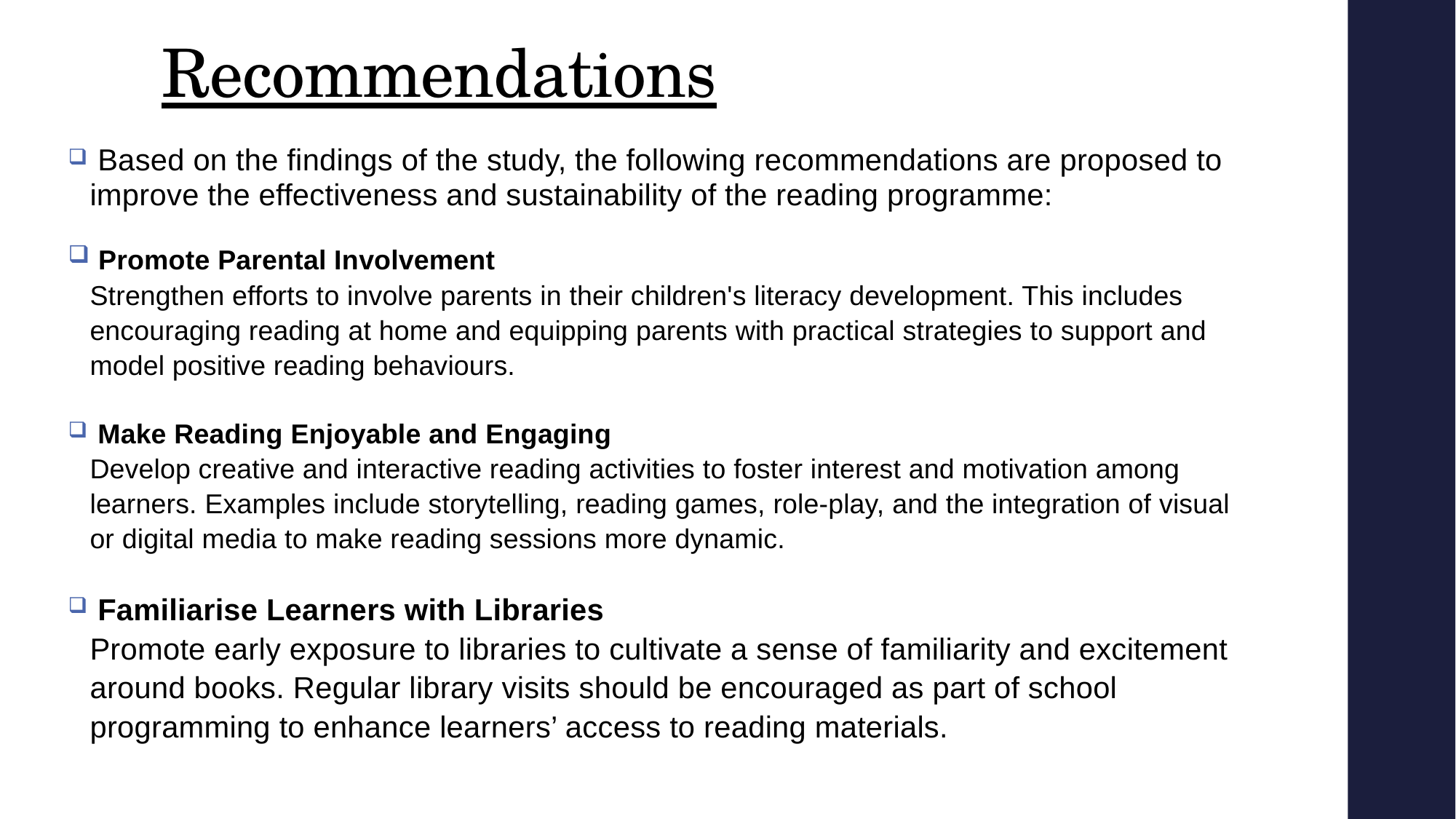

# Recommendations
 Based on the findings of the study, the following recommendations are proposed to improve the effectiveness and sustainability of the reading programme:
 Promote Parental Involvement
Strengthen efforts to involve parents in their children's literacy development. This includes encouraging reading at home and equipping parents with practical strategies to support and model positive reading behaviours.
 Make Reading Enjoyable and Engaging
Develop creative and interactive reading activities to foster interest and motivation among learners. Examples include storytelling, reading games, role-play, and the integration of visual or digital media to make reading sessions more dynamic.
 Familiarise Learners with Libraries
Promote early exposure to libraries to cultivate a sense of familiarity and excitement around books. Regular library visits should be encouraged as part of school programming to enhance learners’ access to reading materials.